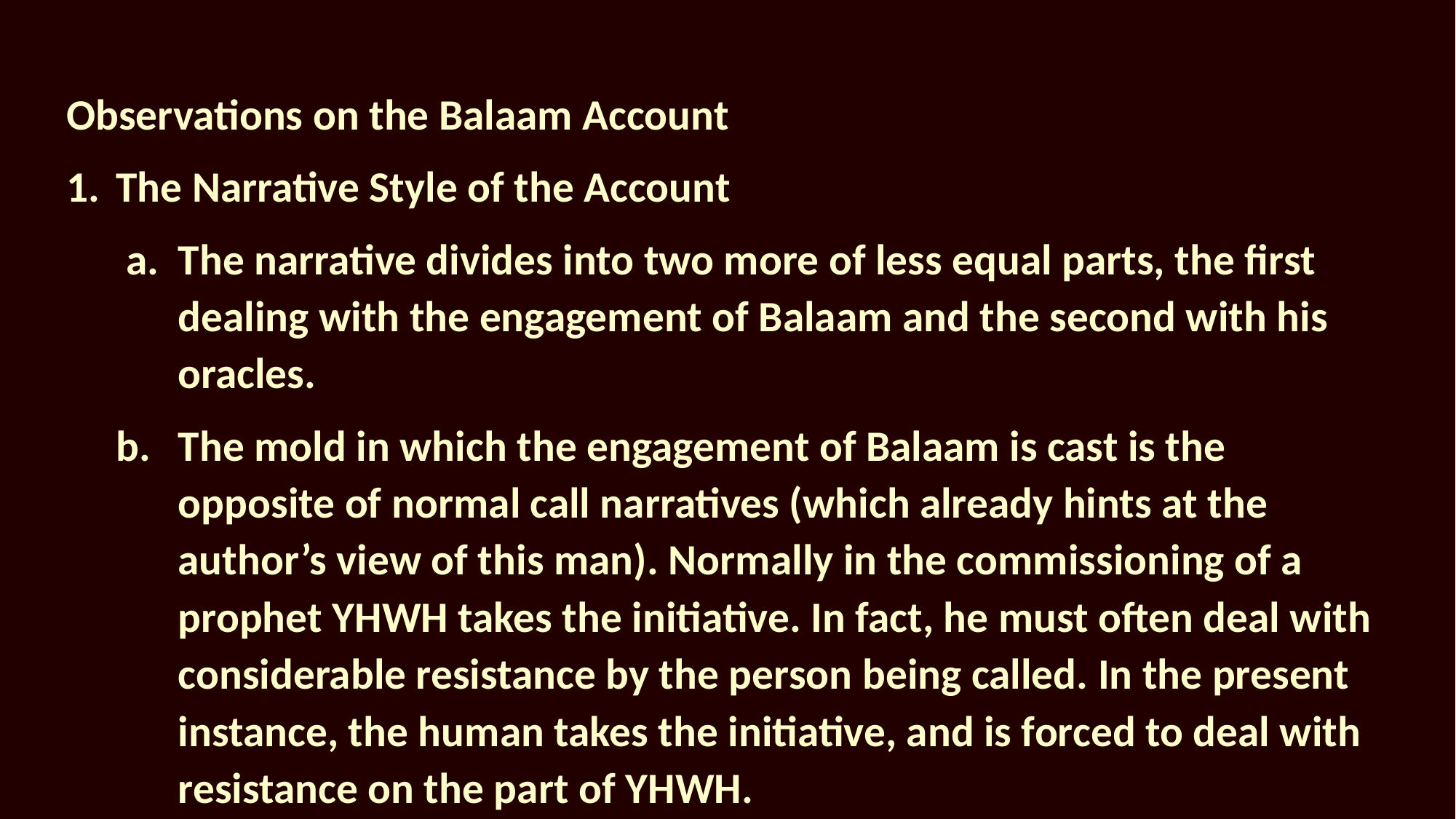

Observations on the Balaam Account
1.	The Narrative Style of the Account
 a.	The narrative divides into two more of less equal parts, the first dealing with the engagement of Balaam and the second with his oracles.
b.	The mold in which the engagement of Balaam is cast is the opposite of normal call narratives (which already hints at the author’s view of this man). Normally in the commissioning of a prophet YHWH takes the initiative. In fact, he must often deal with considerable resistance by the person being called. In the present instance, the human takes the initiative, and is forced to deal with resistance on the part of YHWH.